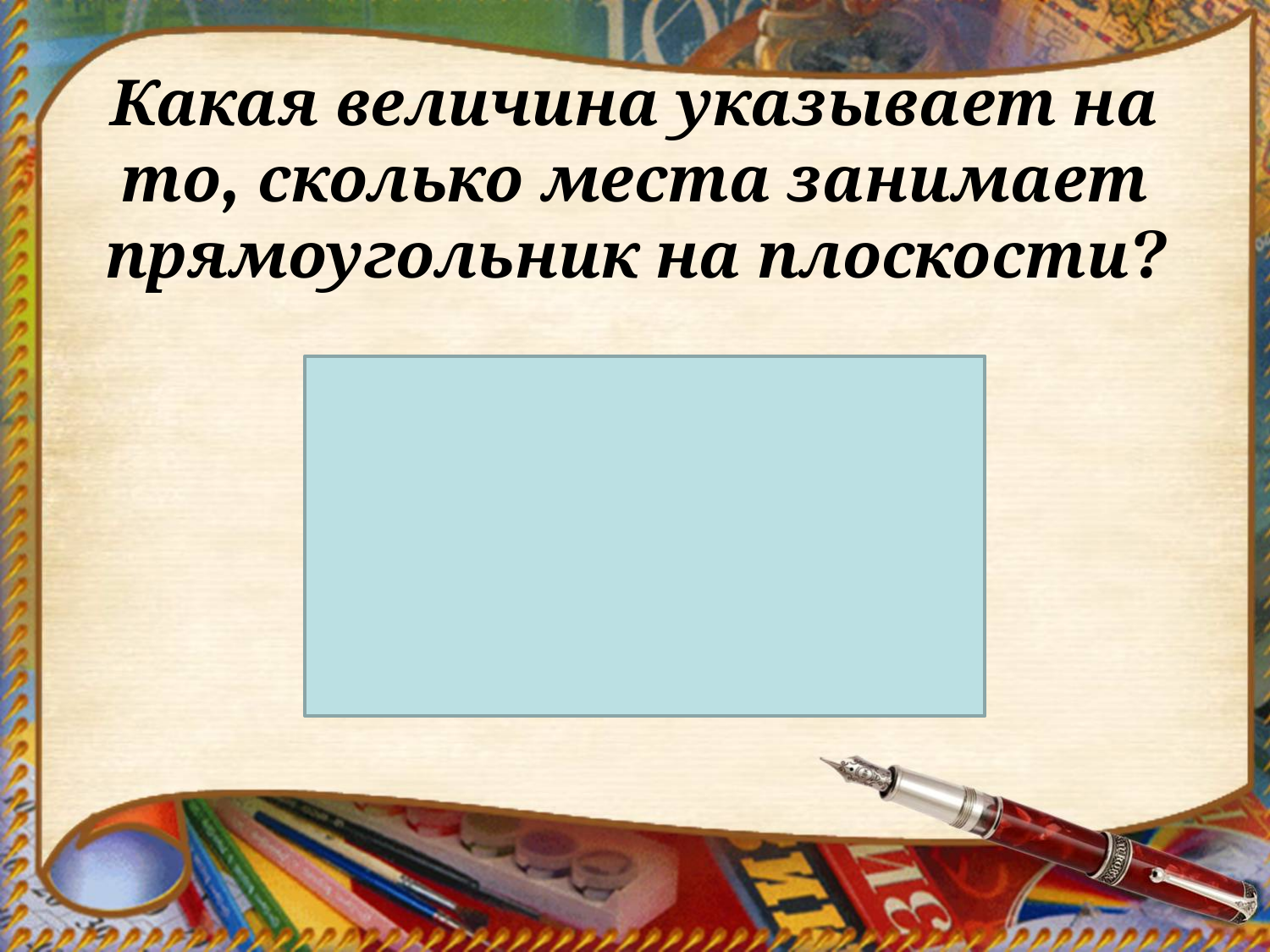

# Какая величина указывает на то, сколько места занимает прямоугольник на плоскости?